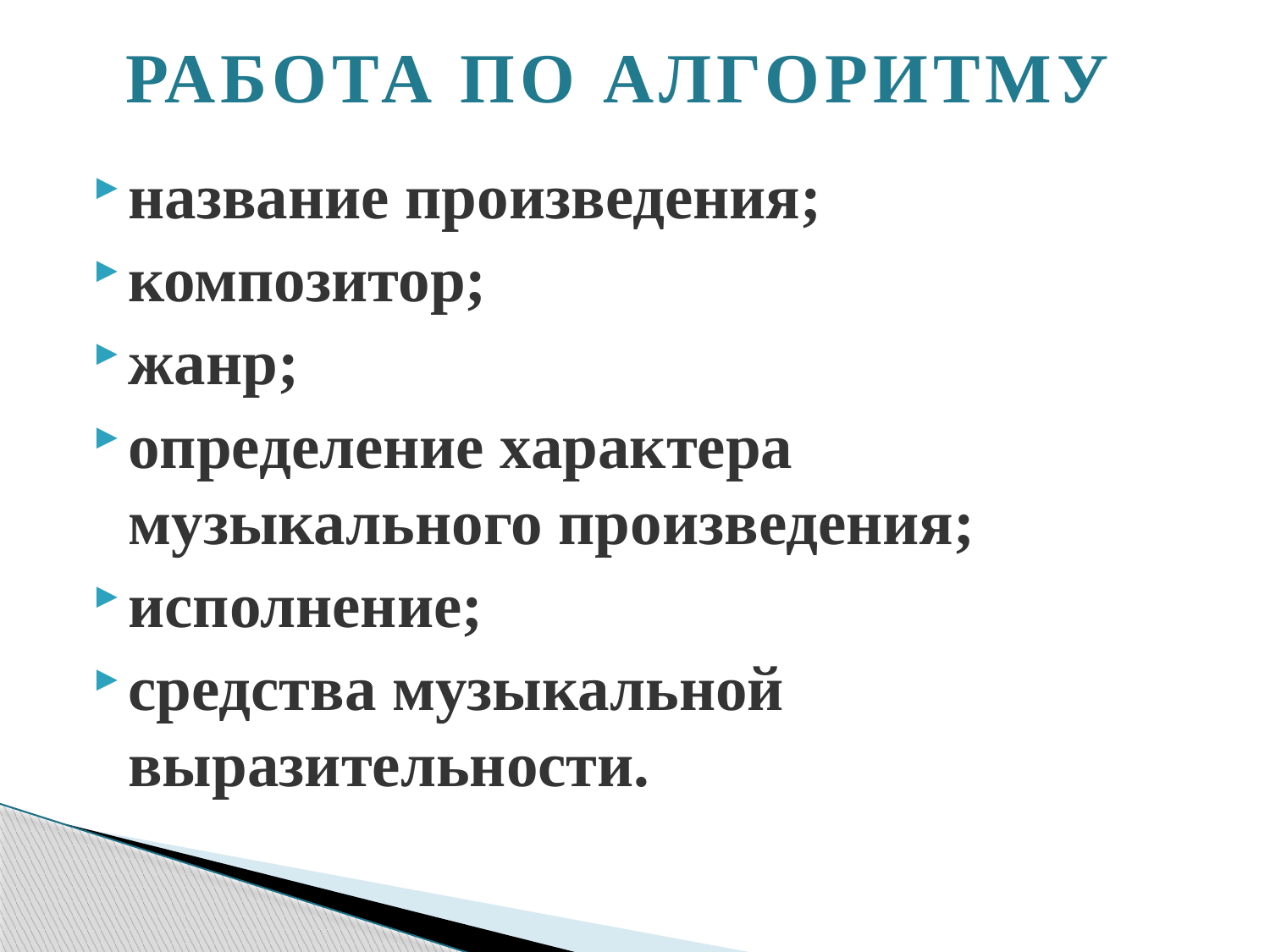

РАБОТА ПО АЛГОРИТМУ
название произведения;
композитор;
жанр;
определение характера музыкального произведения;
исполнение;
средства музыкальной выразительности.